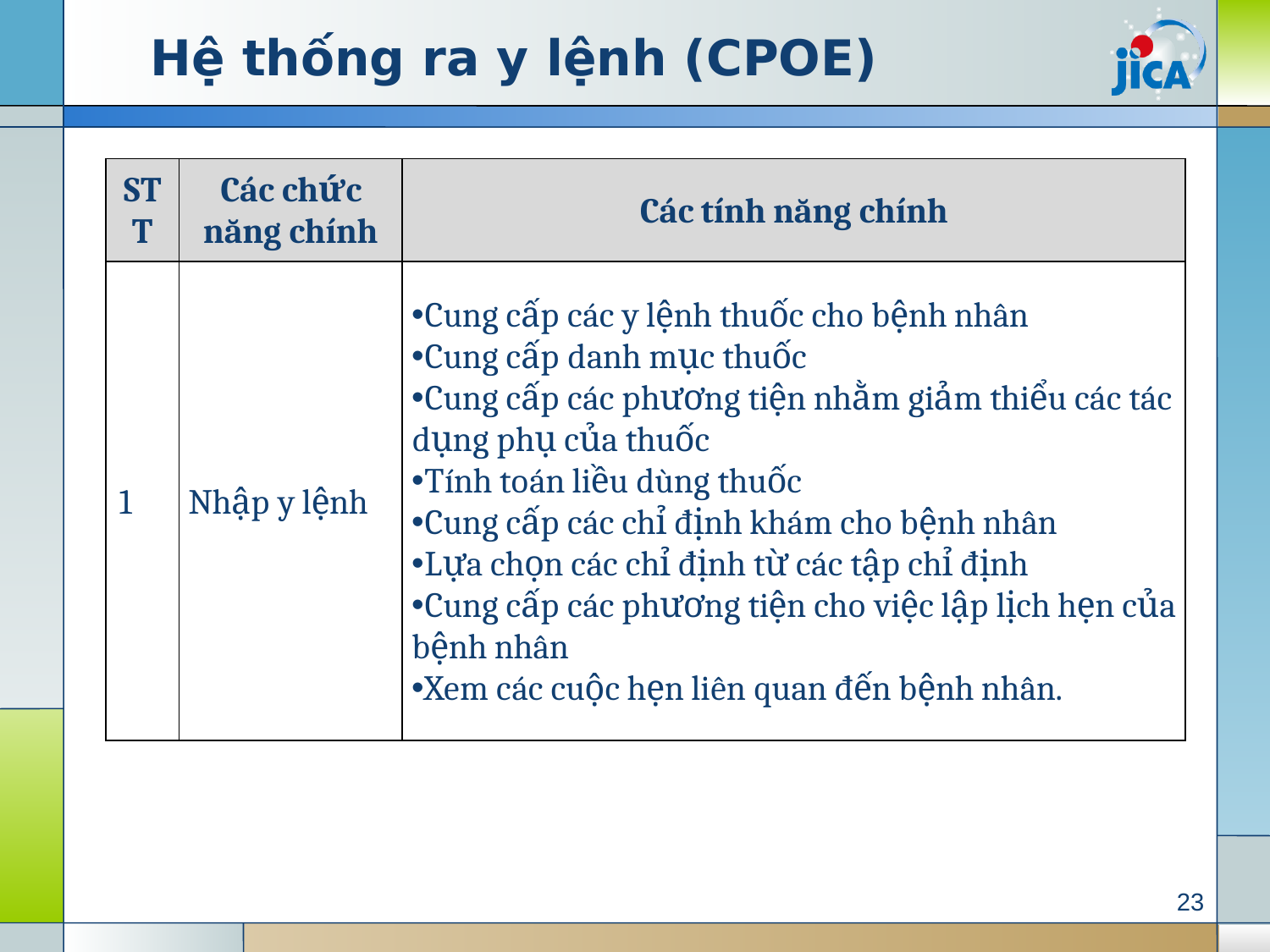

# Hệ thống ra y lệnh (CPOE)
| STT | Các chức năng chính | Các tính năng chính |
| --- | --- | --- |
| 1 | Nhập y lệnh | Cung cấp các y lệnh thuốc cho bệnh nhân Cung cấp danh mục thuốc Cung cấp các phương tiện nhằm giảm thiểu các tác dụng phụ của thuốc Tính toán liều dùng thuốc Cung cấp các chỉ định khám cho bệnh nhân Lựa chọn các chỉ định từ các tập chỉ định Cung cấp các phương tiện cho việc lập lịch hẹn của bệnh nhân Xem các cuộc hẹn liên quan đến bệnh nhân. |
23